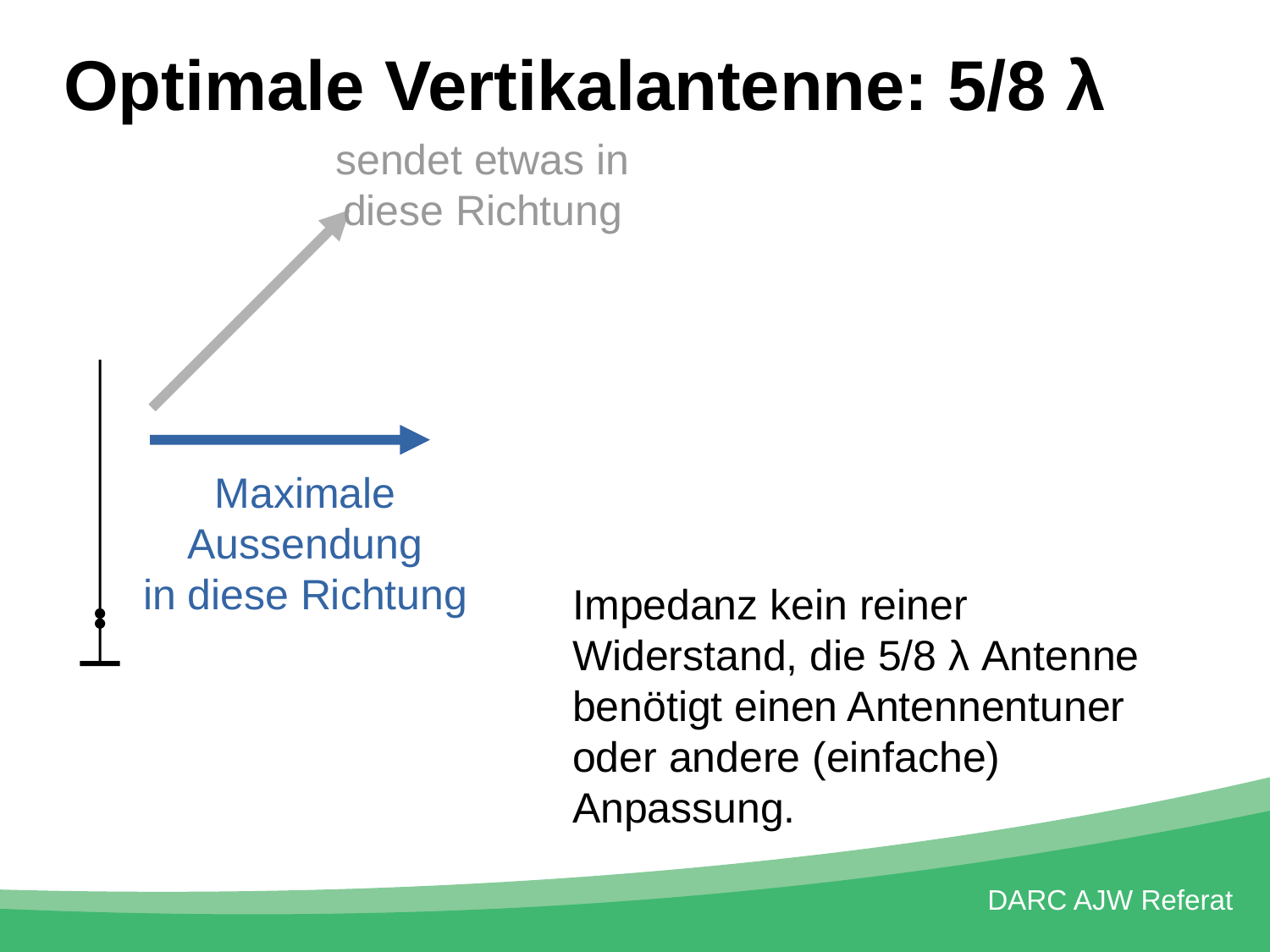

Optimale Vertikalantenne: 5/8 λ
sendet etwas in
diese Richtung

Maximale
Aussendung
in diese Richtung
Impedanz kein reiner
Widerstand, die 5/8 λ Antenne
benötigt einen Antennentuner
oder andere (einfache)
Anpassung.